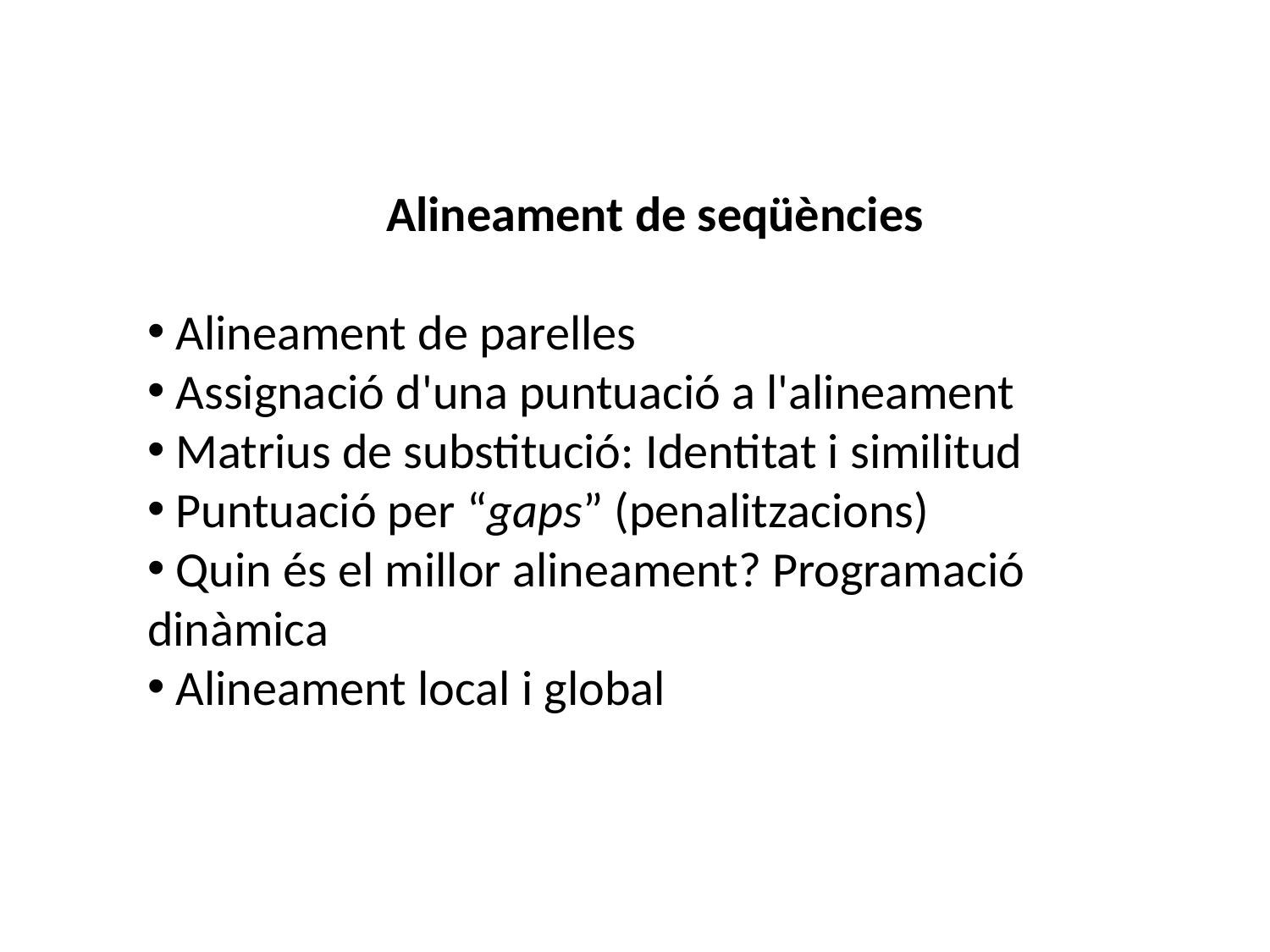

Alineament de seqüències

 Alineament de parelles
 Assignació d'una puntuació a l'alineament
 Matrius de substitució: Identitat i similitud
 Puntuació per “gaps” (penalitzacions)
 Quin és el millor alineament? Programació dinàmica
 Alineament local i global